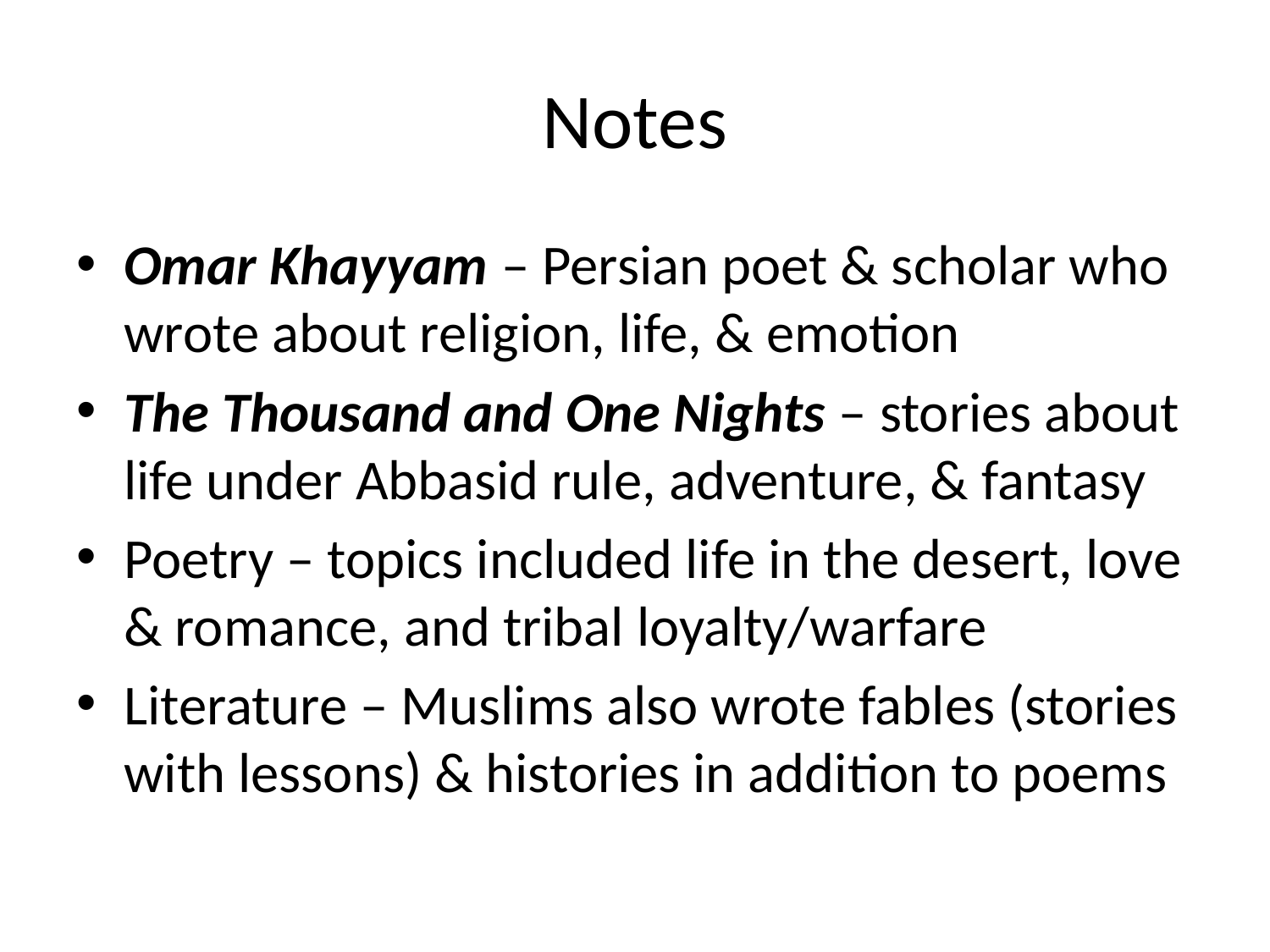

# Notes
Omar Khayyam – Persian poet & scholar who wrote about religion, life, & emotion
The Thousand and One Nights – stories about life under Abbasid rule, adventure, & fantasy
Poetry – topics included life in the desert, love & romance, and tribal loyalty/warfare
Literature – Muslims also wrote fables (stories with lessons) & histories in addition to poems